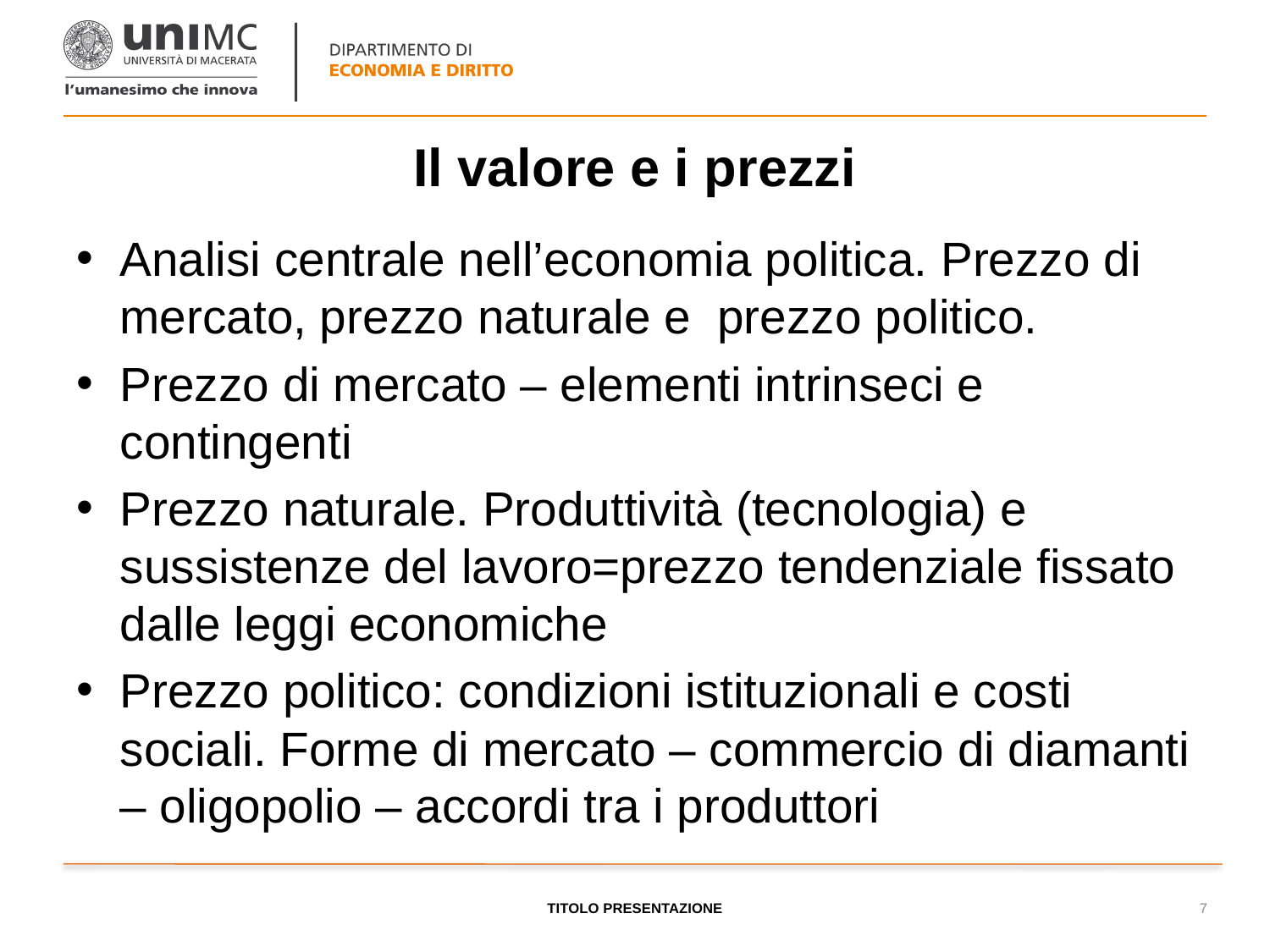

# Il valore e i prezzi
Analisi centrale nell’economia politica. Prezzo di mercato, prezzo naturale e  prezzo politico.
Prezzo di mercato – elementi intrinseci e contingenti
Prezzo naturale. Produttività (tecnologia) e sussistenze del lavoro=prezzo tendenziale fissato dalle leggi economiche
Prezzo politico: condizioni istituzionali e costi sociali. Forme di mercato – commercio di diamanti – oligopolio – accordi tra i produttori
TITOLO PRESENTAZIONE
7